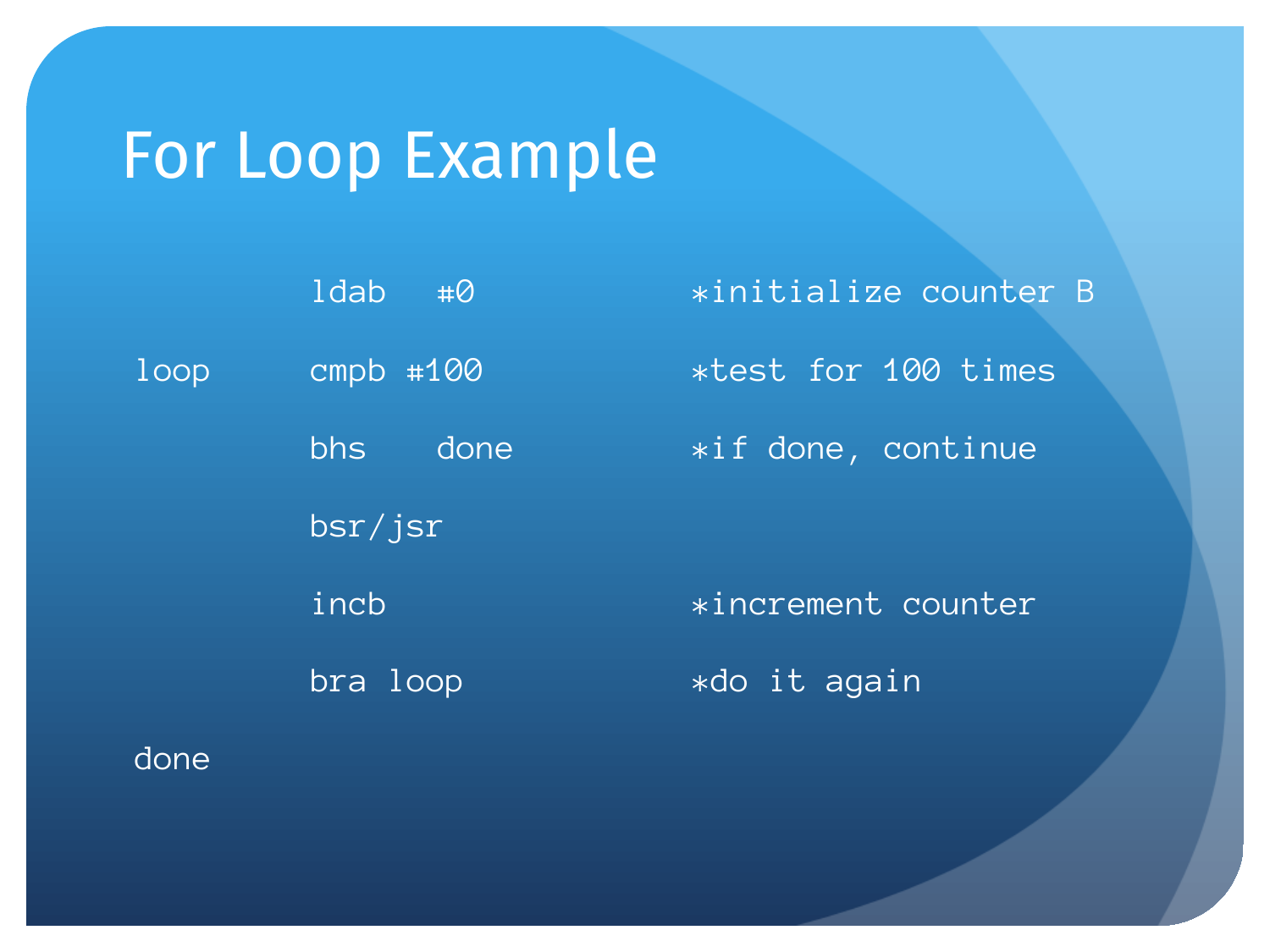

# For Loop Example
		ldab	#0		*initialize counter B
loop	cmpb #100		*test for 100 times
		bhs	done		*if done, continue
		bsr/jsr
		incb			*increment counter
		bra loop		*do it again
done